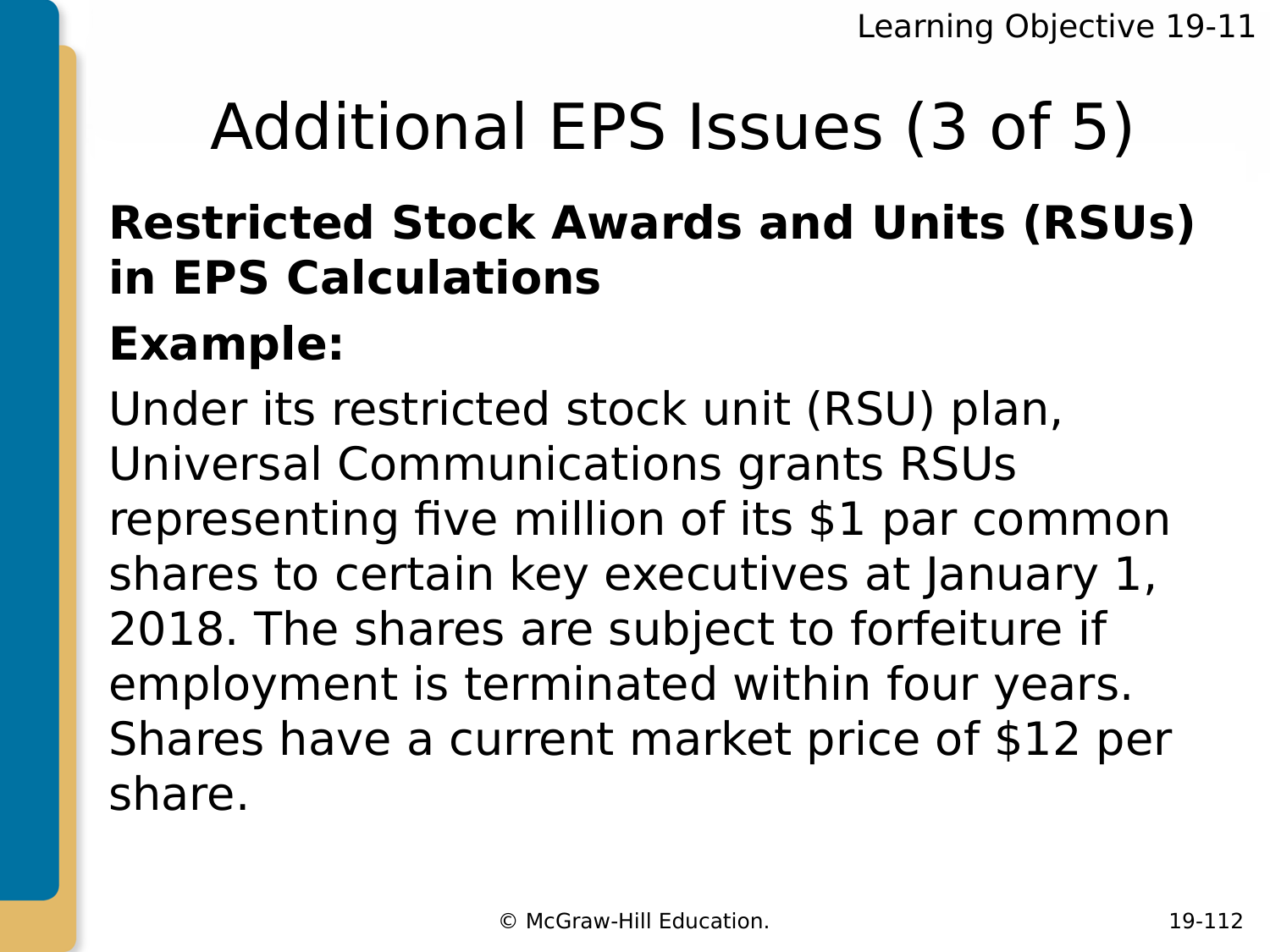

Learning Objective 19-11
# Additional EPS Issues (3 of 5)
Restricted Stock Awards and Units (RSUs) in EPS Calculations
Example:
Under its restricted stock unit (RSU) plan, Universal Communications grants RSUs representing five million of its $1 par common shares to certain key executives at January 1, 2018. The shares are subject to forfeiture if employment is terminated within four years. Shares have a current market price of $12 per share.